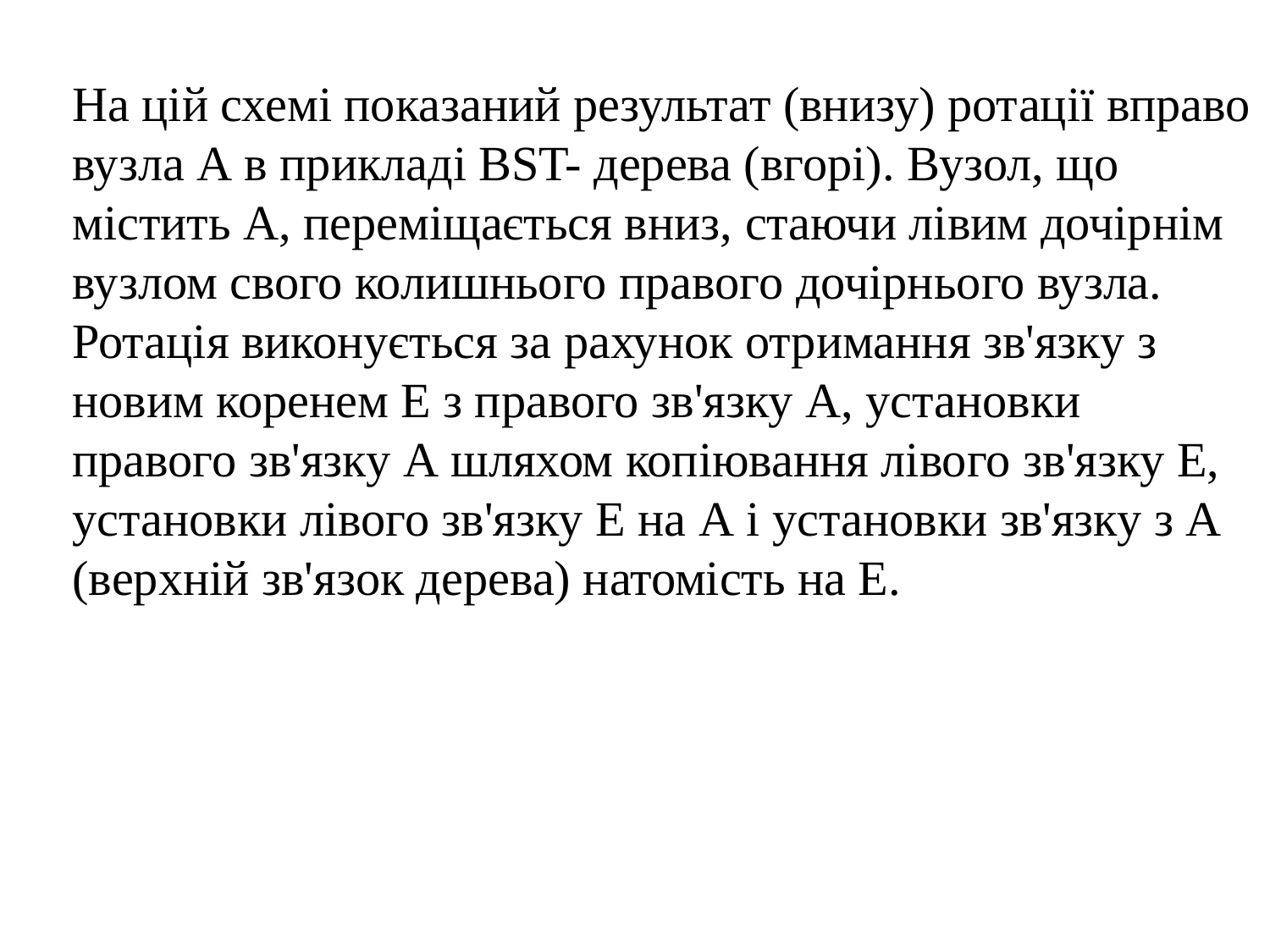

На цій схемі показаний результат (внизу) ротації вправо вузла А в прикладі BST- дерева (вгорі). Вузол, що містить А, переміщається вниз, стаючи лівим дочірнім вузлом свого колишнього правого дочірнього вузла. Ротація виконується за рахунок отримання зв'язку з новим коренем Е з правого зв'язку А, установки правого зв'язку А шляхом копіювання лівого зв'язку Е, установки лівого зв'язку Е на А і установки зв'язку з А (верхній зв'язок дерева) натомість на Е.